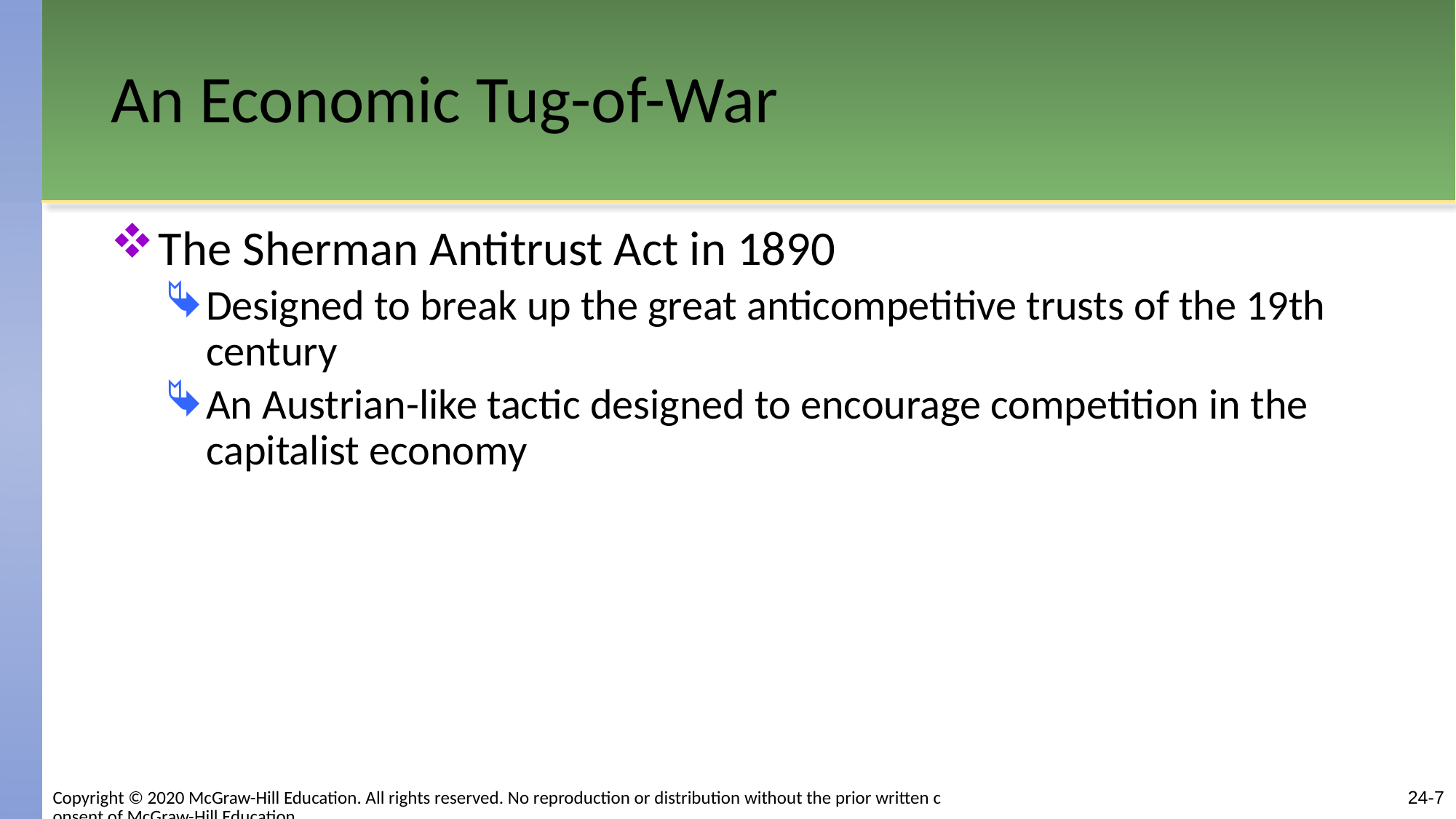

# An Economic Tug-of-War
The Sherman Antitrust Act in 1890
Designed to break up the great anticompetitive trusts of the 19th century
An Austrian-like tactic designed to encourage competition in the capitalist economy
Copyright © 2020 McGraw-Hill Education. All rights reserved. No reproduction or distribution without the prior written consent of McGraw-Hill Education.
24-7